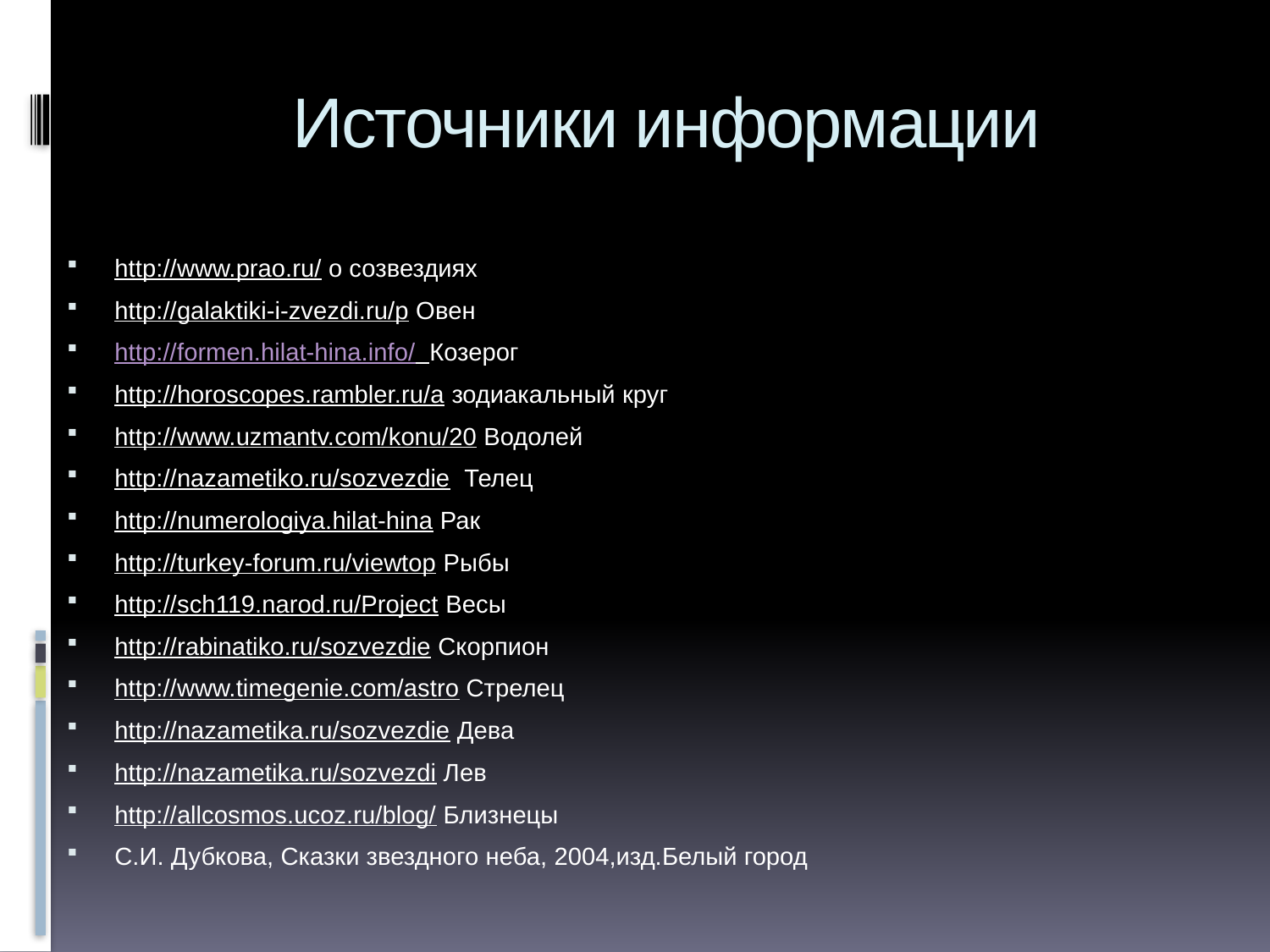

# Источники информации
http://www.prao.ru/ о созвездиях
http://galaktiki-i-zvezdi.ru/p Овен
http://formen.hilat-hina.info/  Козерог
http://horoscopes.rambler.ru/a зодиакальный круг
http://www.uzmantv.com/konu/20 Водолей
http://nazametiko.ru/sozvezdie  Телец
http://numerologiya.hilat-hina Рак
http://turkey-forum.ru/viewtop Рыбы
http://sch119.narod.ru/Project Весы
http://rabinatiko.ru/sozvezdie Скорпион
http://www.timegenie.com/astro Стрелец
http://nazametika.ru/sozvezdie Дева
http://nazametika.ru/sozvezdi Лев
http://allcosmos.ucoz.ru/blog/ Близнецы
С.И. Дубкова, Сказки звездного неба, 2004,изд.Белый город